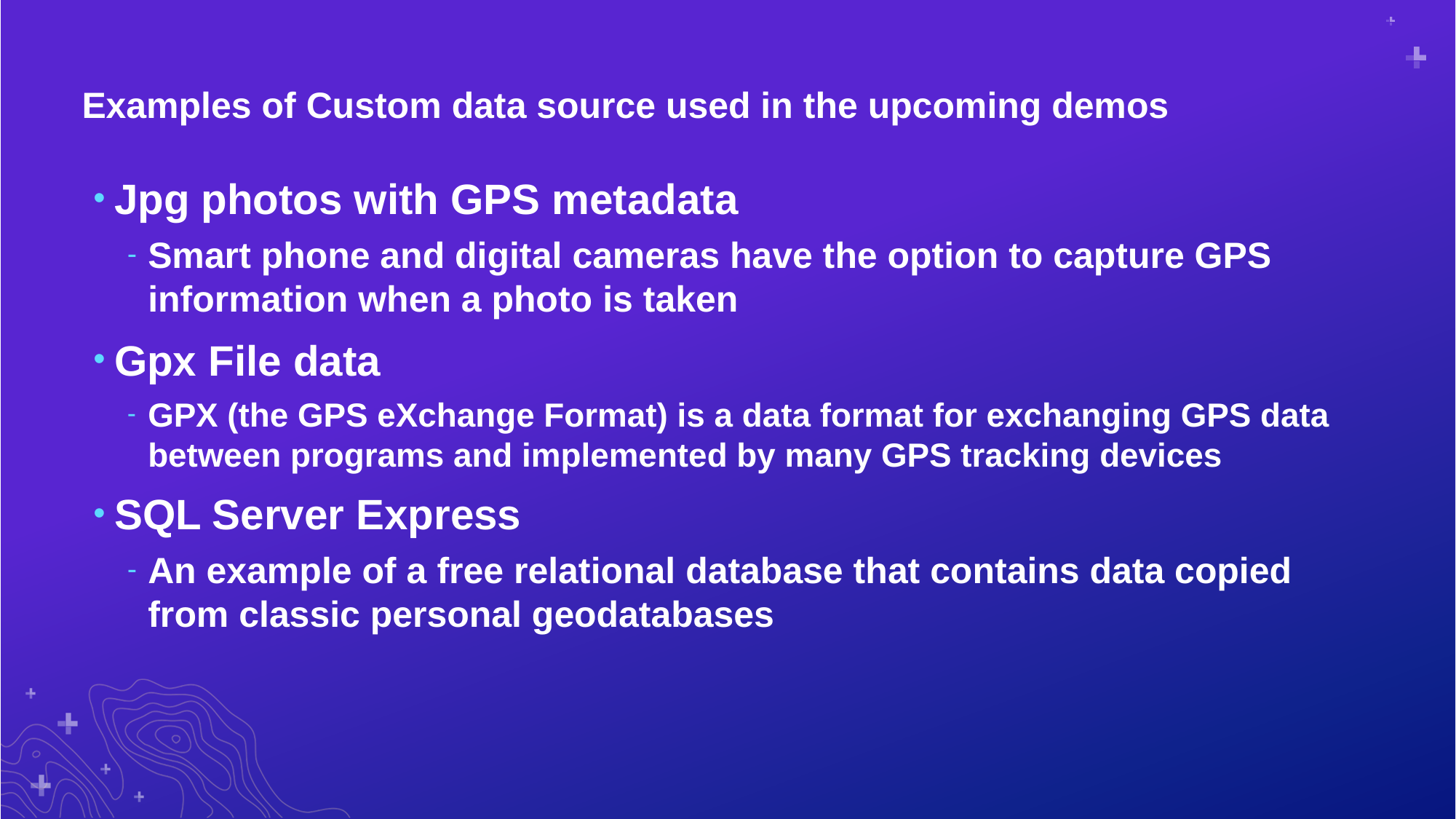

# Examples of Custom data source used in the upcoming demos
Jpg photos with GPS metadata
Smart phone and digital cameras have the option to capture GPS information when a photo is taken
Gpx File data
GPX (the GPS eXchange Format) is a data format for exchanging GPS data between programs and implemented by many GPS tracking devices
SQL Server Express
An example of a free relational database that contains data copied from classic personal geodatabases